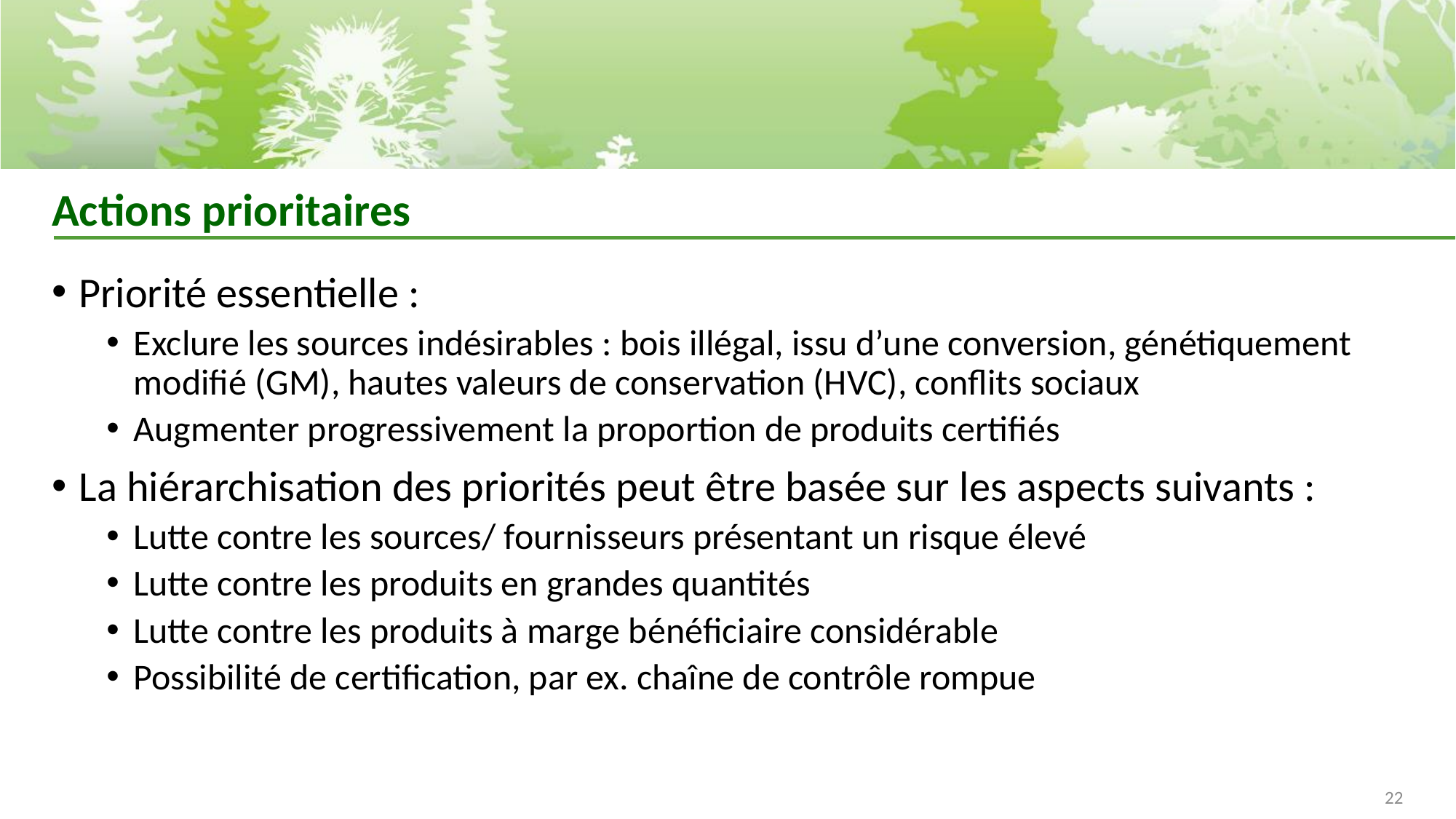

# Actions prioritaires
Priorité essentielle :
Exclure les sources indésirables : bois illégal, issu d’une conversion, génétiquement modifié (GM), hautes valeurs de conservation (HVC), conflits sociaux
Augmenter progressivement la proportion de produits certifiés
La hiérarchisation des priorités peut être basée sur les aspects suivants :
Lutte contre les sources/ fournisseurs présentant un risque élevé
Lutte contre les produits en grandes quantités
Lutte contre les produits à marge bénéficiaire considérable
Possibilité de certification, par ex. chaîne de contrôle rompue
22